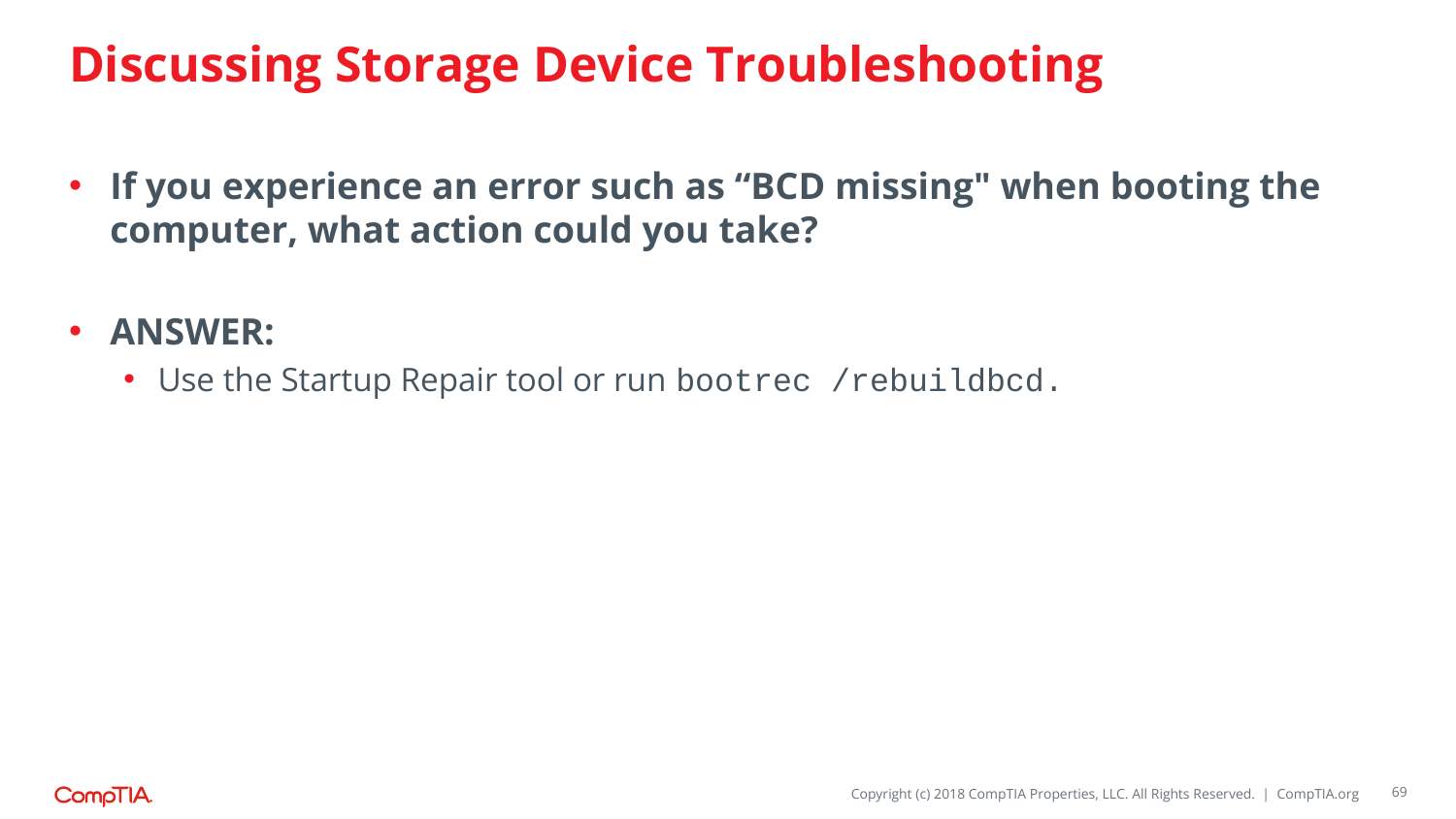

# Discussing Storage Device Troubleshooting
If you experience an error such as “BCD missing" when booting the computer, what action could you take?

ANSWER:
Use the Startup Repair tool or run bootrec /rebuildbcd.

69